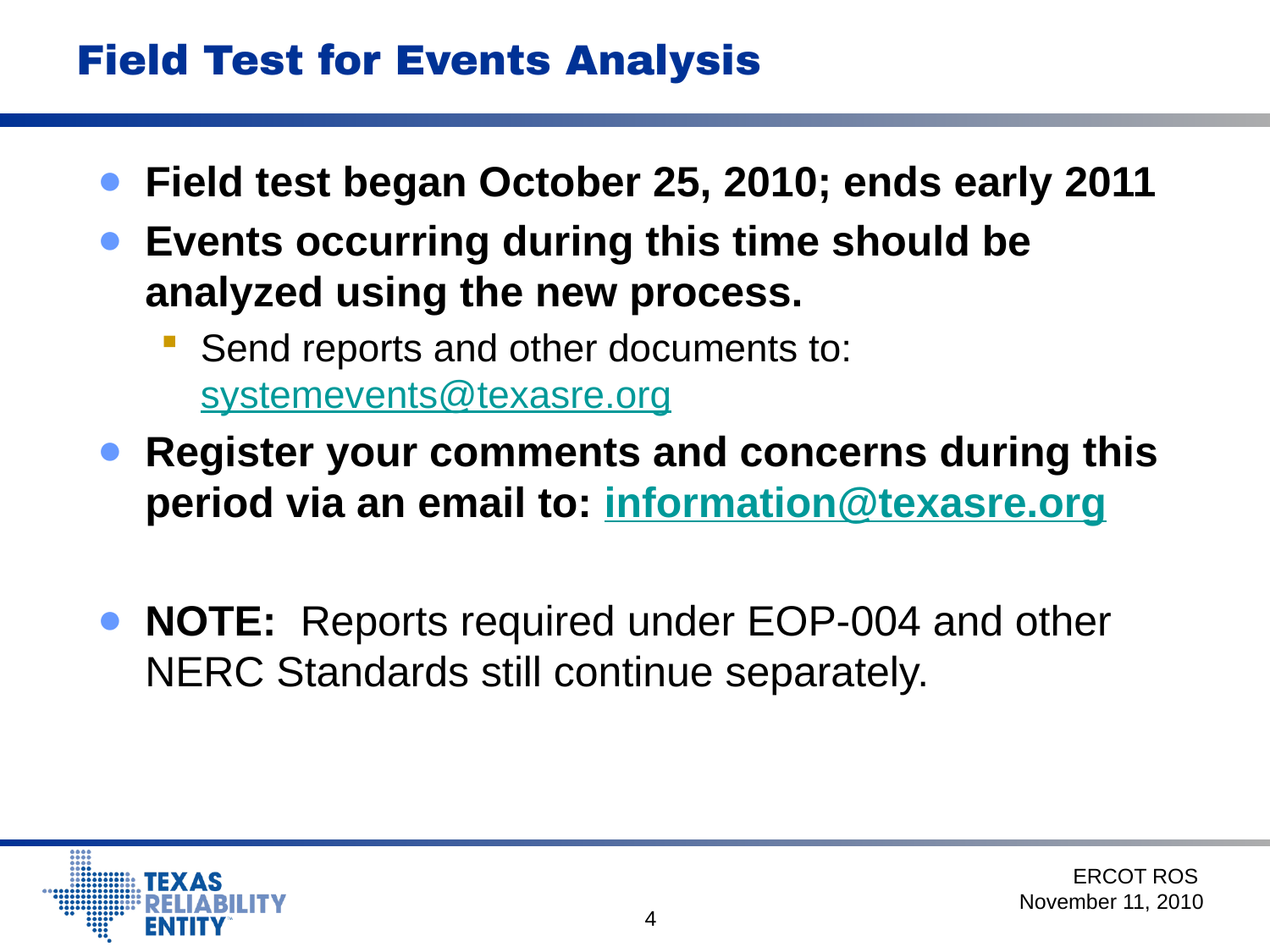

# Field Test for Events Analysis
Field test began October 25, 2010; ends early 2011
Events occurring during this time should be analyzed using the new process.
Send reports and other documents to: systemevents@texasre.org
Register your comments and concerns during this period via an email to: information@texasre.org

NOTE:  Reports required under EOP-004 and other NERC Standards still continue separately.
ERCOT ROS
November 11, 2010